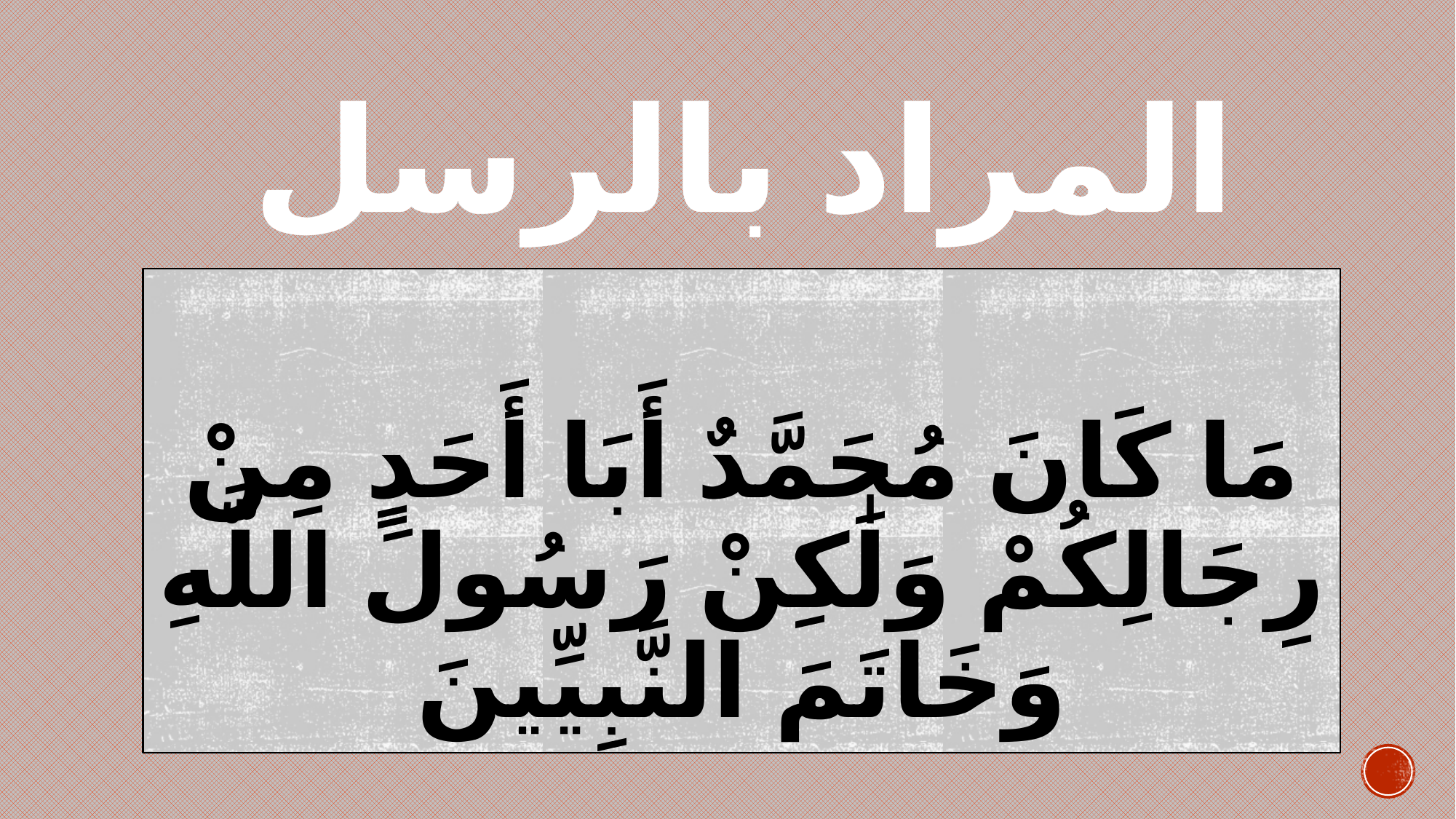

# المراد بالرسل

مَا كَانَ مُحَمَّدٌ أَبَا أَحَدٍ مِنْ رِجَالِكُمْ وَلَٰكِنْ رَسُولَ اللَّهِ وَخَاتَمَ النَّبِيِّينَ